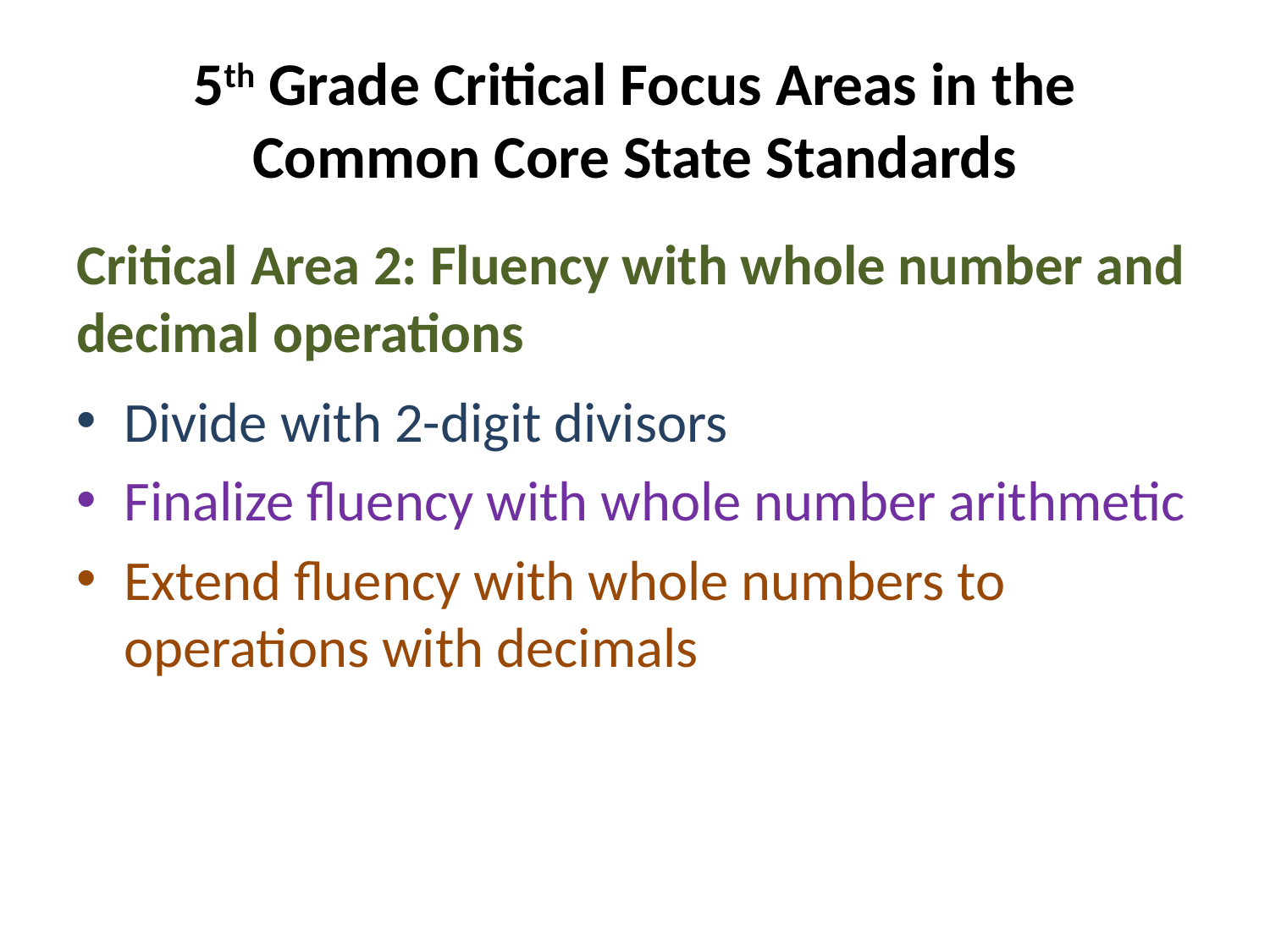

# 5th Grade Critical Focus Areas in the Common Core State Standards
Critical Area 2: Fluency with whole number and decimal operations
Divide with 2-digit divisors
Finalize fluency with whole number arithmetic
Extend fluency with whole numbers to operations with decimals